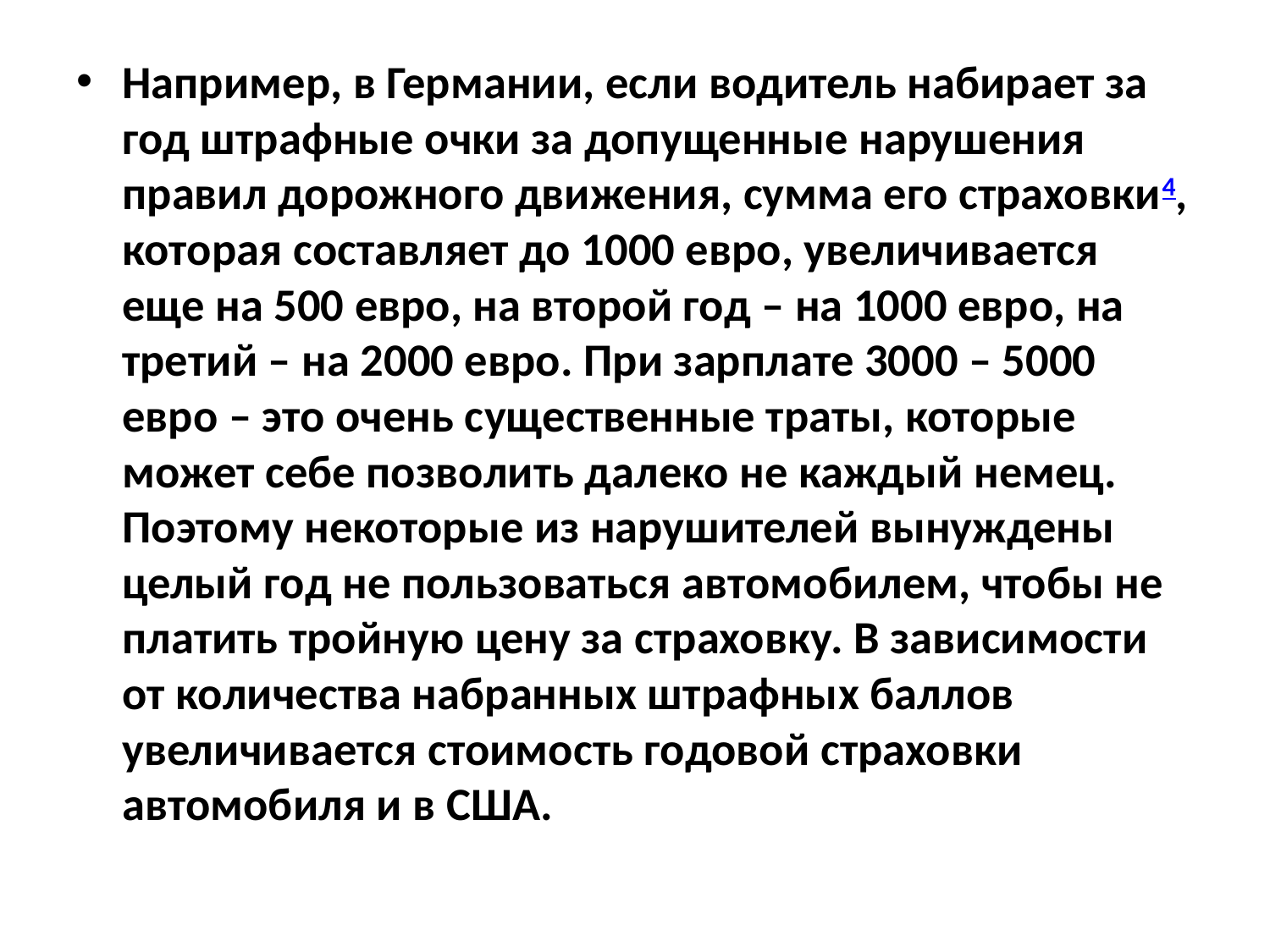

Например, в Германии, если водитель набирает за год штрафные очки за допущенные нарушения правил дорожного движения, сумма его страховки4, которая составляет до 1000 евро, увеличивается еще на 500 евро, на второй год – на 1000 евро, на третий – на 2000 евро. При зарплате 3000 – 5000 евро – это очень существенные траты, которые может себе позволить далеко не каждый немец. Поэтому некоторые из нарушителей вынуждены целый год не пользоваться автомобилем, чтобы не платить тройную цену за страховку. В зависимости от количества набранных штрафных баллов увеличивается стоимость годовой страховки автомобиля и в США.